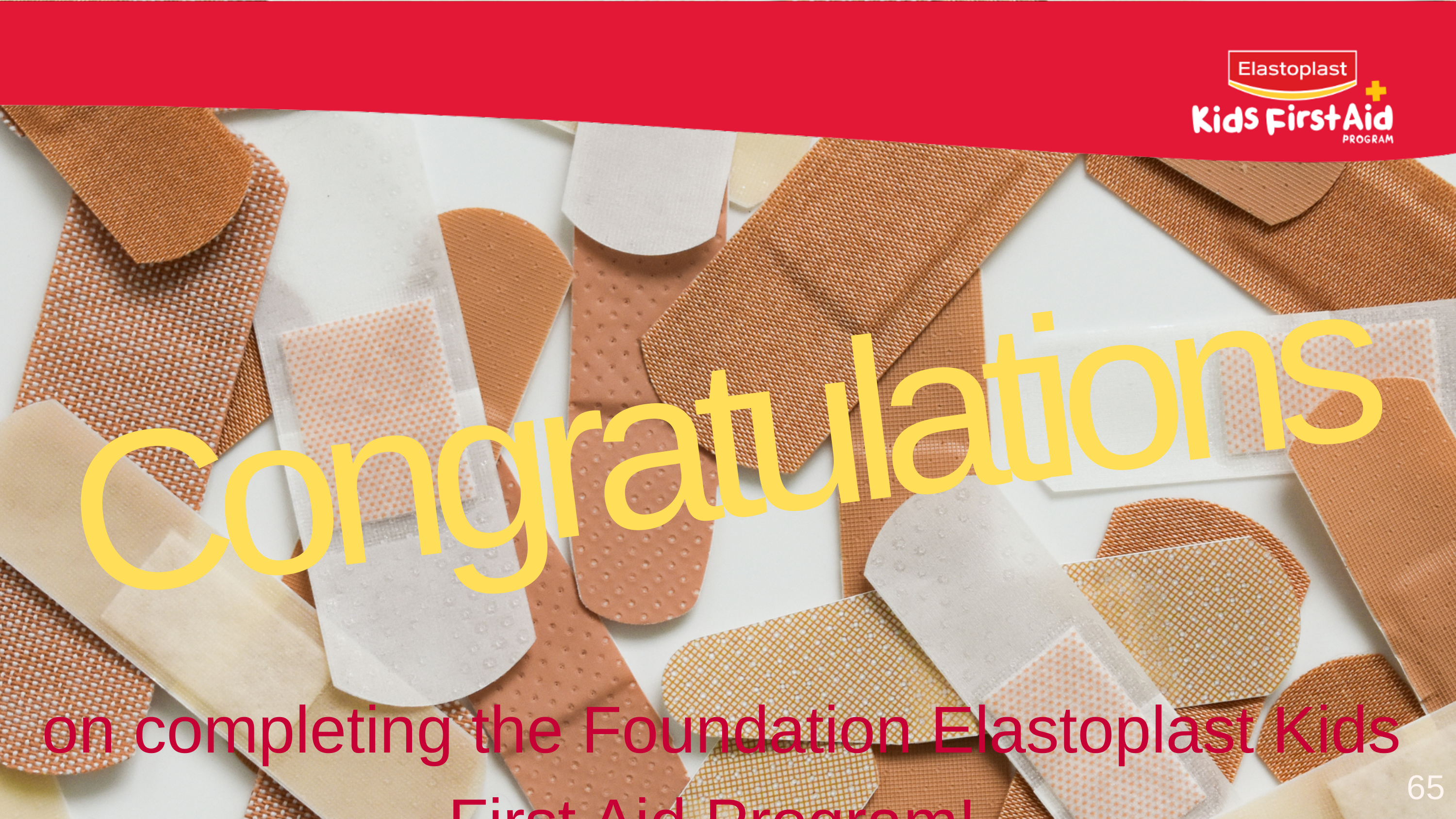

Congratulations
on completing the Foundation Elastoplast Kids First Aid Program!
65